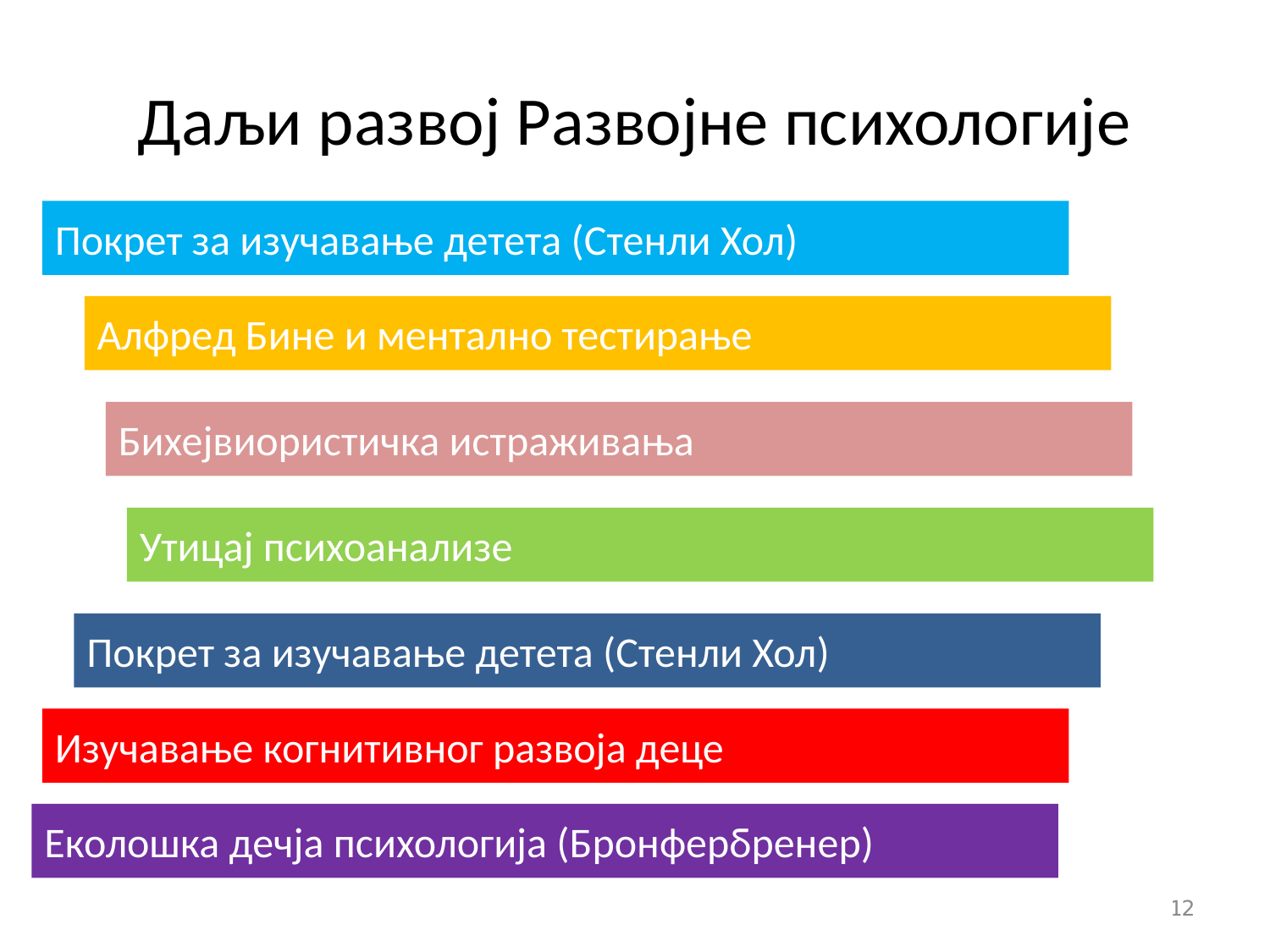

# Даљи развој Развојне психологије
Покрет за изучавање детета (Стенли Хол)

Алфред Бине и ментално тестирање
Бихејвиористичка истраживања
Утицај психоанализе
Покрет за изучавање детета (Стенли Хол)
Изучавање когнитивног развоја деце
Еколошка дечја психологија (Бронфербренер)
12